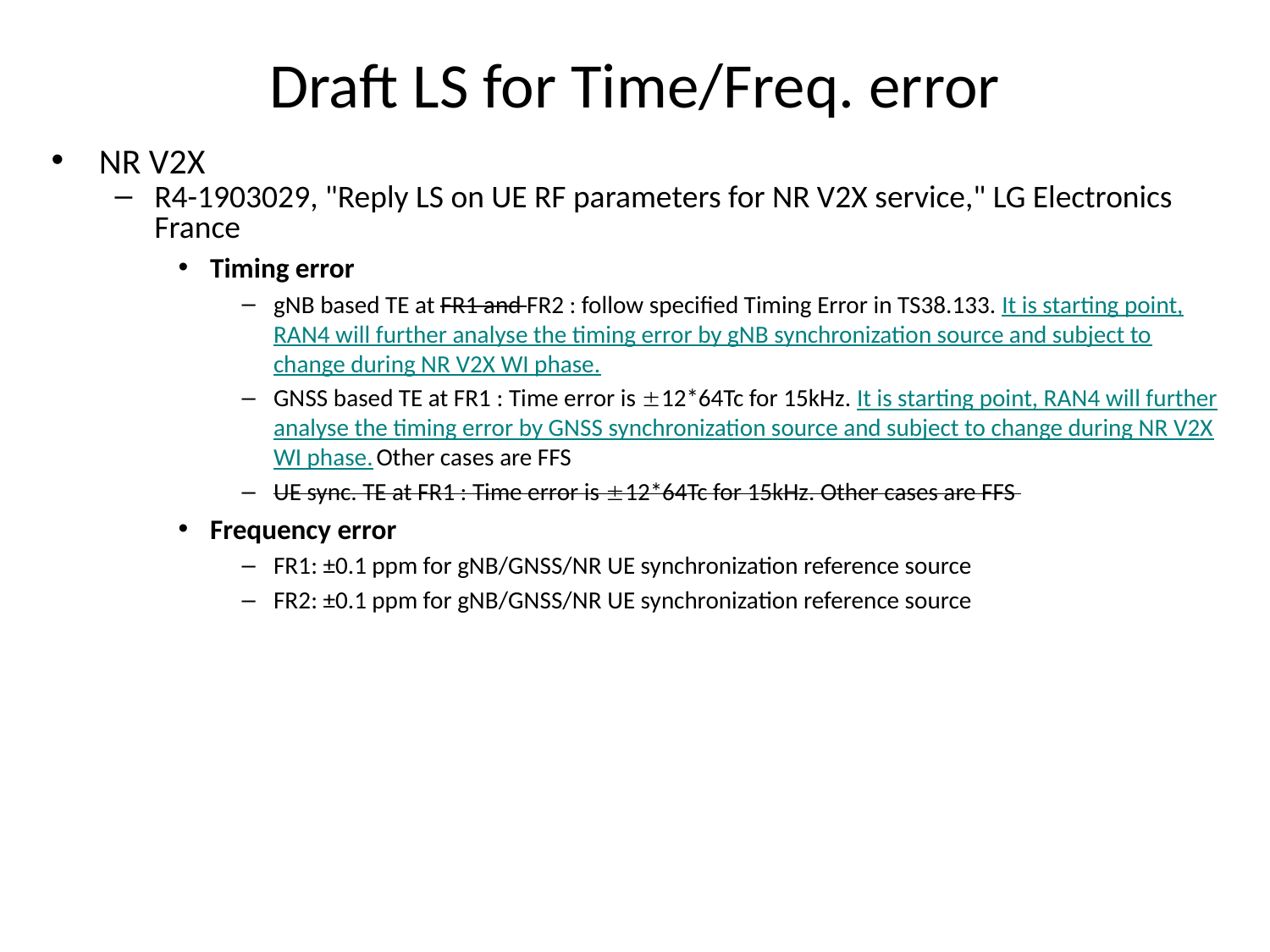

# Draft LS for Time/Freq. error
NR V2X
R4-1903029, "Reply LS on UE RF parameters for NR V2X service," LG Electronics France
Timing error
gNB based TE at FR1 and FR2 : follow specified Timing Error in TS38.133. It is starting point, RAN4 will further analyse the timing error by gNB synchronization source and subject to change during NR V2X WI phase.
GNSS based TE at FR1 : Time error is ±12*64Tc for 15kHz. It is starting point, RAN4 will further analyse the timing error by GNSS synchronization source and subject to change during NR V2X WI phase. Other cases are FFS
UE sync. TE at FR1 : Time error is ±12*64Tc for 15kHz. Other cases are FFS
Frequency error
FR1: ±0.1 ppm for gNB/GNSS/NR UE synchronization reference source
FR2: ±0.1 ppm for gNB/GNSS/NR UE synchronization reference source